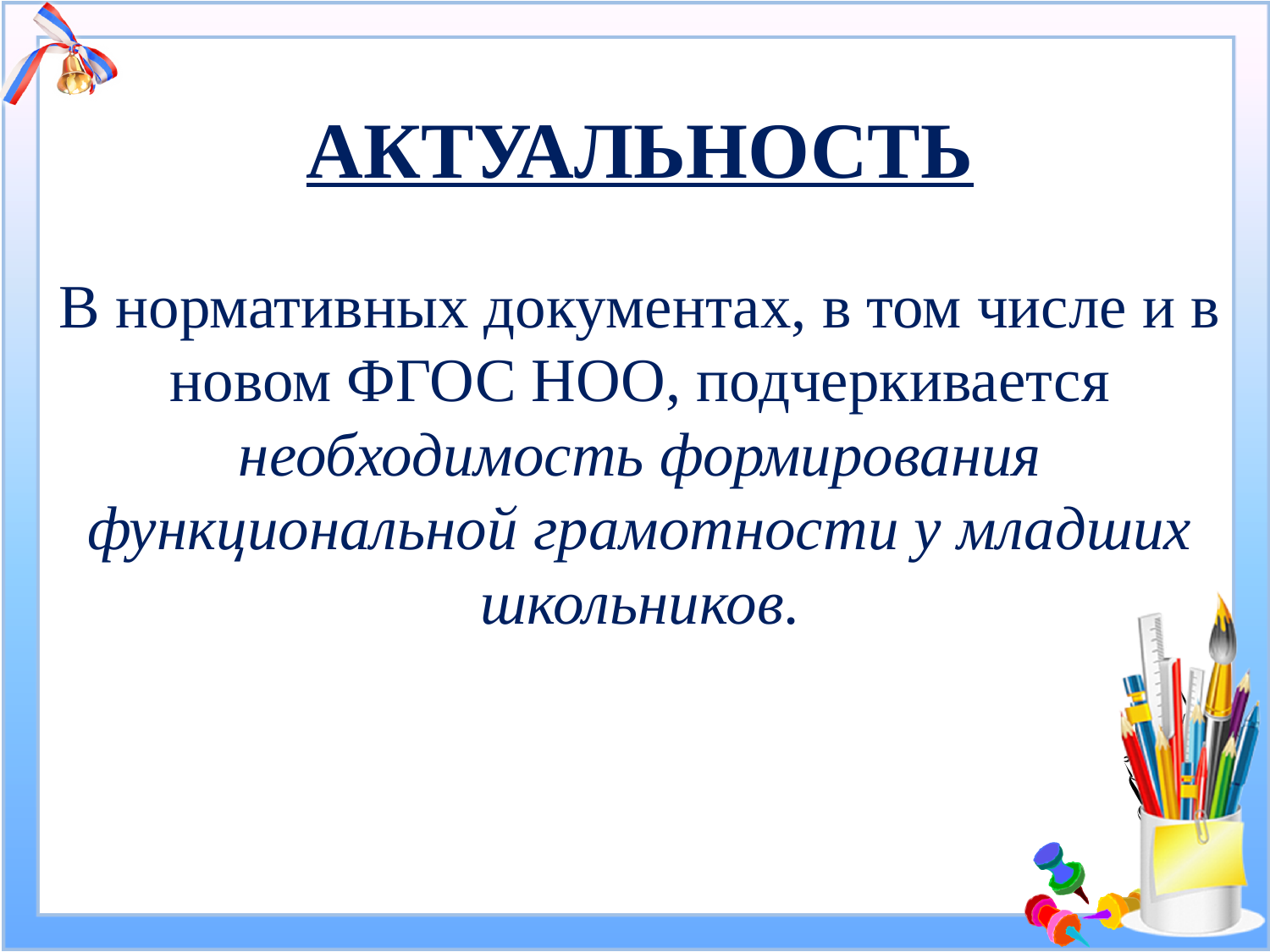

# Актуальность В нормативных документах, в том числе и в новом ФГОС НОО, подчеркивается необходимость формирования функциональной грамотности у младших школьников.